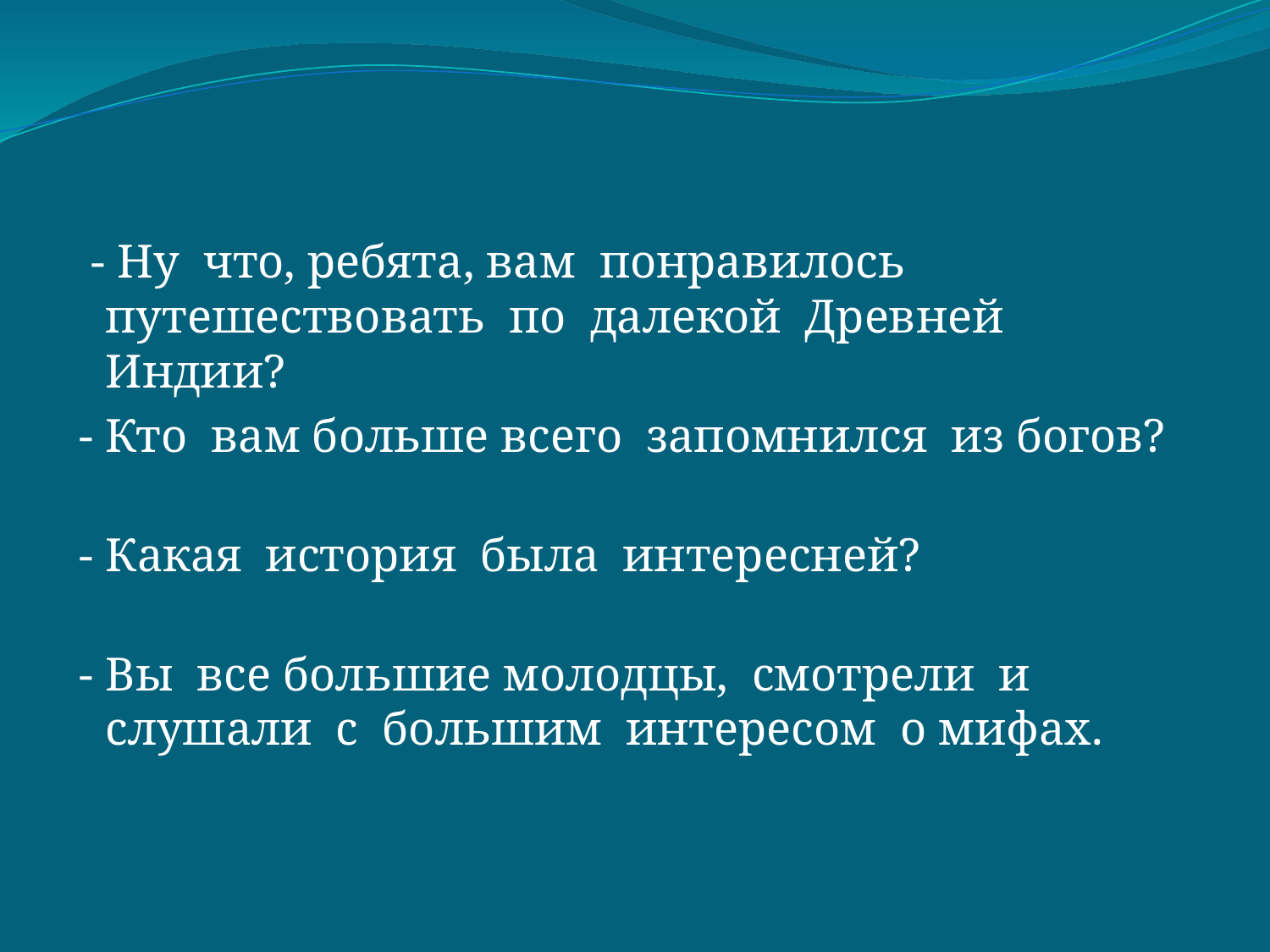

- Ну  что, ребята, вам  понравилось  путешествовать  по  далекой  Древней  Индии?
 - Кто  вам больше всего  запомнился  из богов?
 - Какая  история  была  интересней?
 - Вы  все большие молодцы,  смотрели  и  слушали  с  большим  интересом  о мифах.